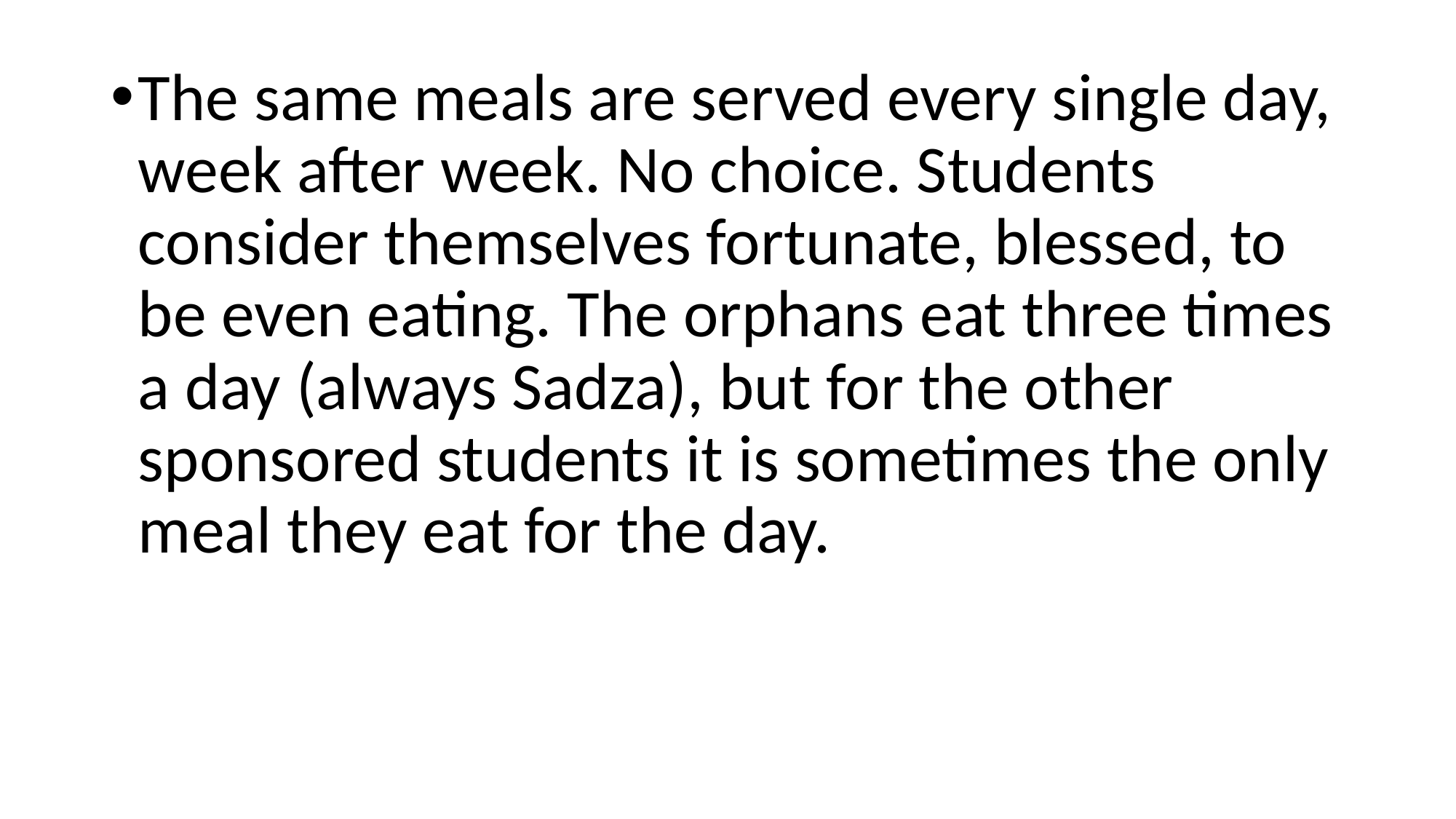

The same meals are served every single day, week after week. No choice. Students consider themselves fortunate, blessed, to be even eating. The orphans eat three times a day (always Sadza), but for the other sponsored students it is sometimes the only meal they eat for the day.